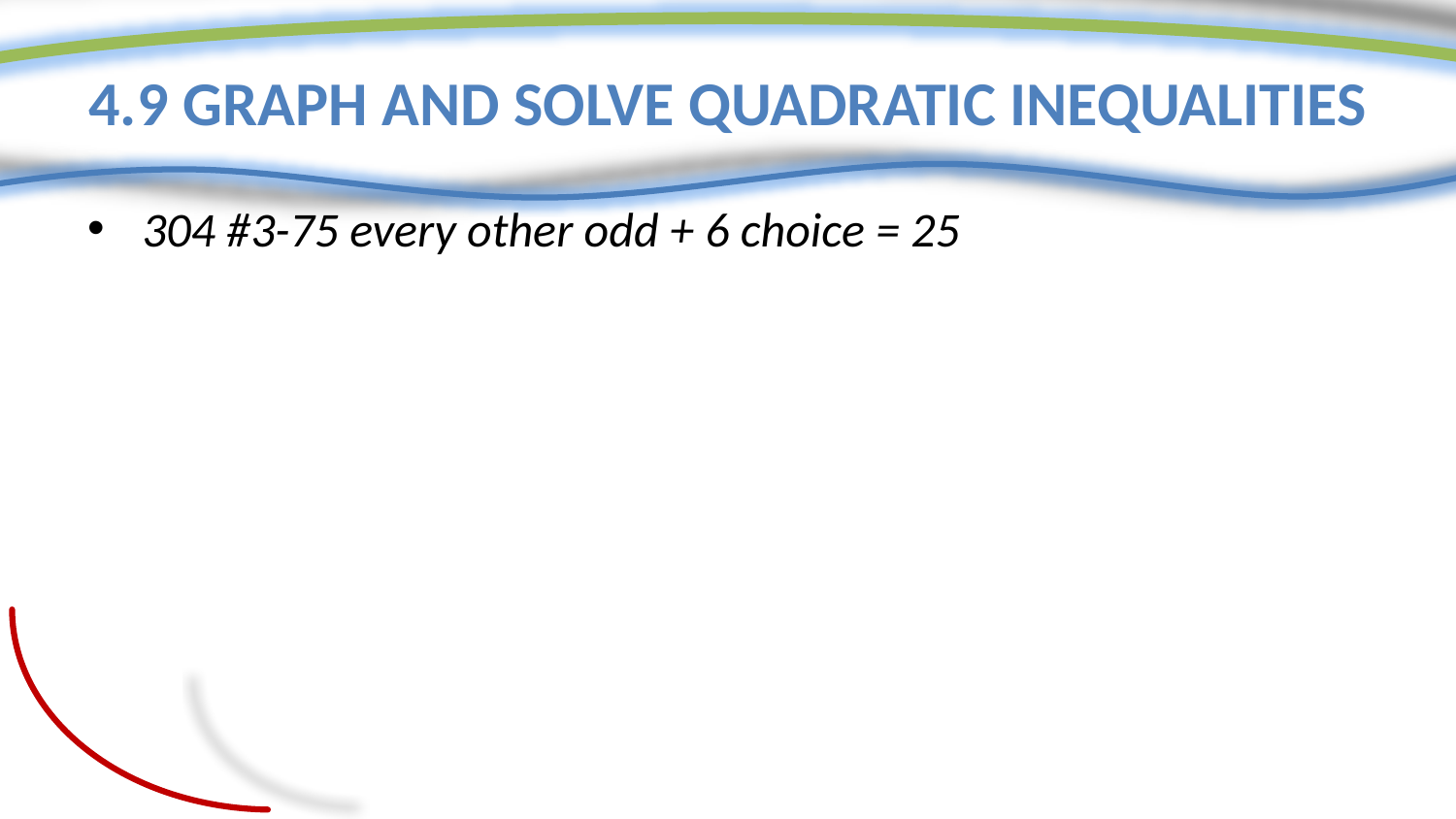

# 4.9 Graph and Solve Quadratic Inequalities
304 #3-75 every other odd + 6 choice = 25